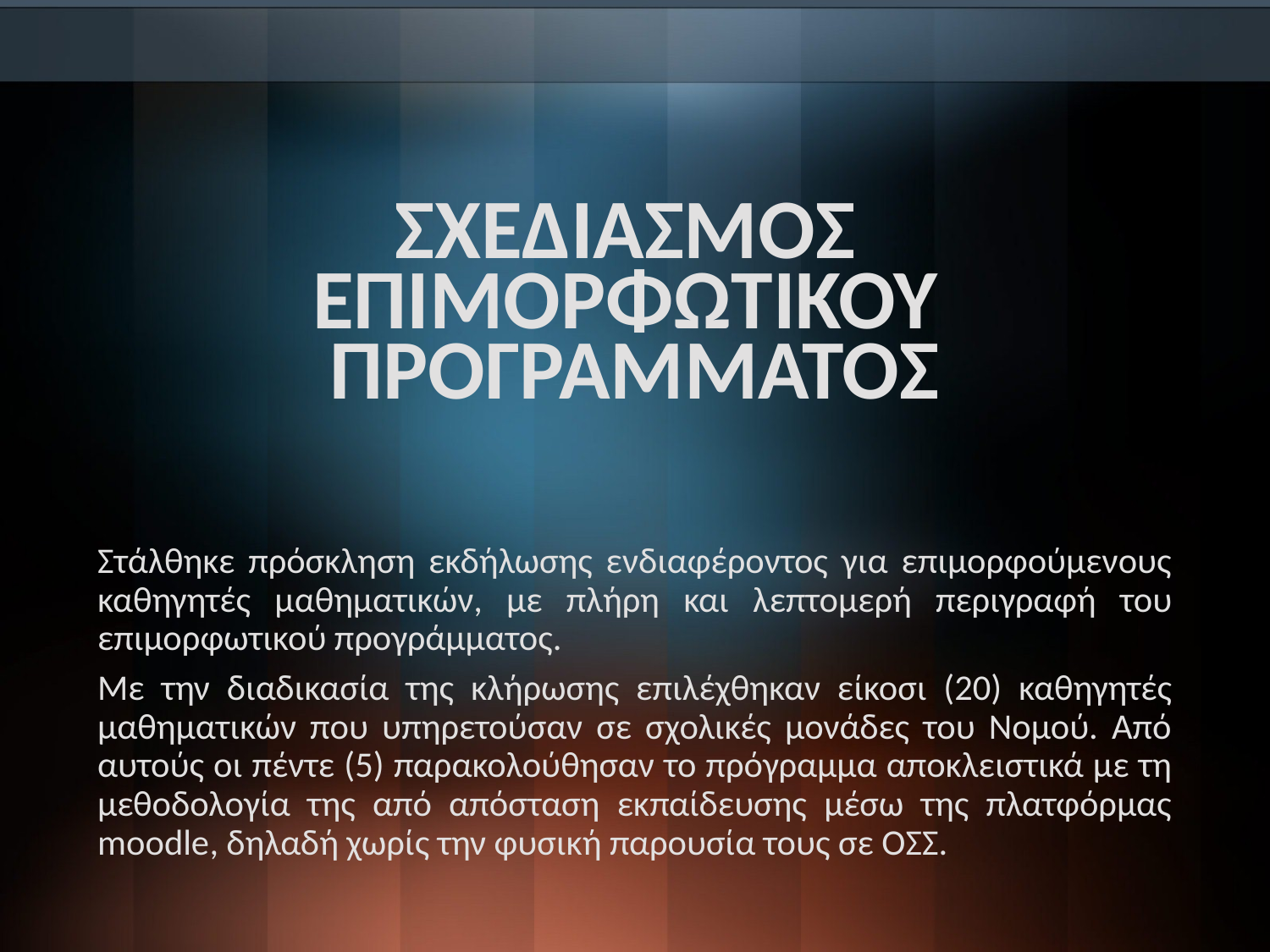

# ΣΧΕΔΙΑΣΜΟΣ ΕΠΙΜΟΡΦΩΤΙΚΟΥ ΠΡΟΓΡΑΜΜΑΤΟΣ
Στάλθηκε πρόσκληση εκδήλωσης ενδιαφέροντος για επιμορφούμενους καθηγητές μαθηματικών, με πλήρη και λεπτομερή περιγραφή του επιμορφωτικού προγράμματος.
Με την διαδικασία της κλήρωσης επιλέχθηκαν είκοσι (20) καθηγητές μαθηματικών που υπηρετούσαν σε σχολικές μονάδες του Νομού. Από αυτούς οι πέντε (5) παρακολούθησαν το πρόγραμμα αποκλειστικά με τη μεθοδολογία της από απόσταση εκπαίδευσης μέσω της πλατφόρμας moodle, δηλαδή χωρίς την φυσική παρουσία τους σε ΟΣΣ.